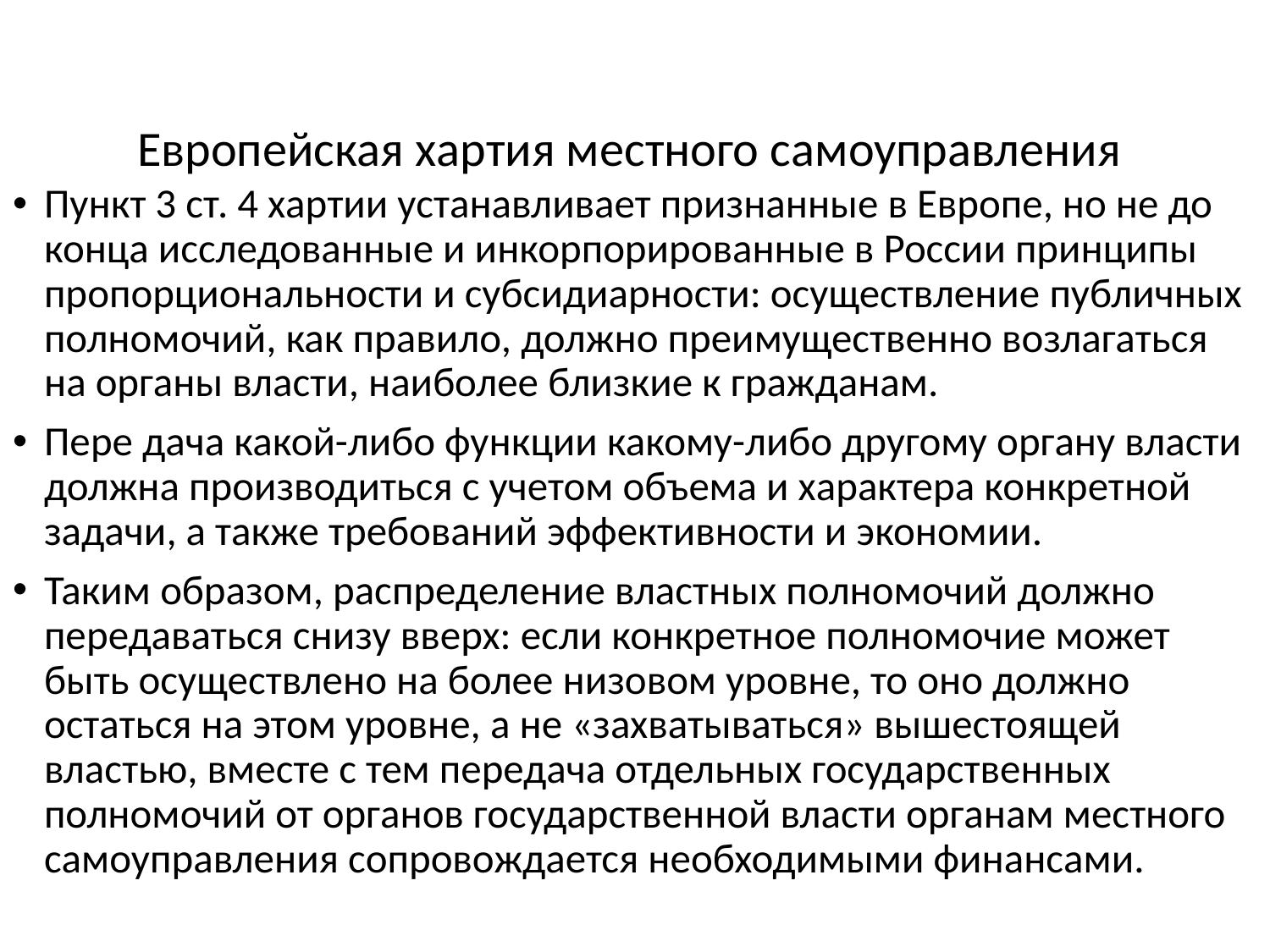

# Европейская хартия местного самоуправления
Пункт 3 ст. 4 хартии устанавливает признанные в Европе, но не до конца исследованные и инкорпорированные в России принципы пропорциональности и субсидиарности: осуществление публичных полномочий, как правило, должно преимущественно возлагаться на органы власти, наиболее близкие к гражданам.
Пере дача какой-либо функции какому-либо другому органу власти должна производиться с учетом объема и характера конкретной задачи, а также требований эффективности и экономии.
Таким образом, распределение властных полномочий должно передаваться снизу вверх: если конкретное полномочие может быть осуществлено на более низовом уровне, то оно должно остаться на этом уровне, а не «захватываться» вышестоящей властью, вместе с тем передача отдельных государственных полномочий от органов государственной власти органам местного самоуправления сопровождается необходимыми финансами.